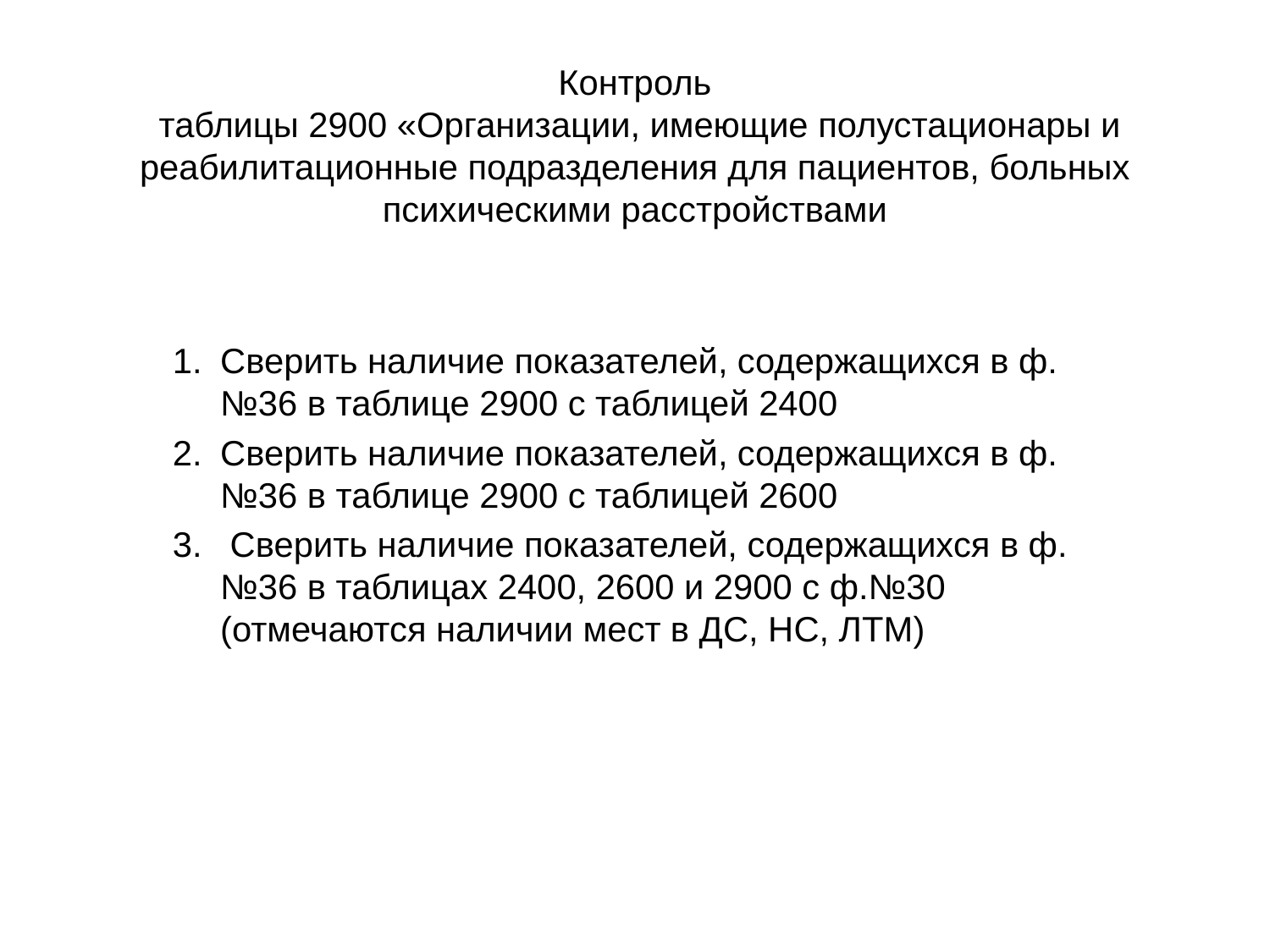

# Контроль таблицы 2900 «Организации, имеющие полустационары и реабилитационные подразделения для пациентов, больных психическими расстройствами
Сверить наличие показателей, содержащихся в ф.№36 в таблице 2900 с таблицей 2400
Сверить наличие показателей, содержащихся в ф.№36 в таблице 2900 с таблицей 2600
 Сверить наличие показателей, содержащихся в ф.№36 в таблицах 2400, 2600 и 2900 с ф.№30 (отмечаются наличии мест в ДС, НС, ЛТМ)